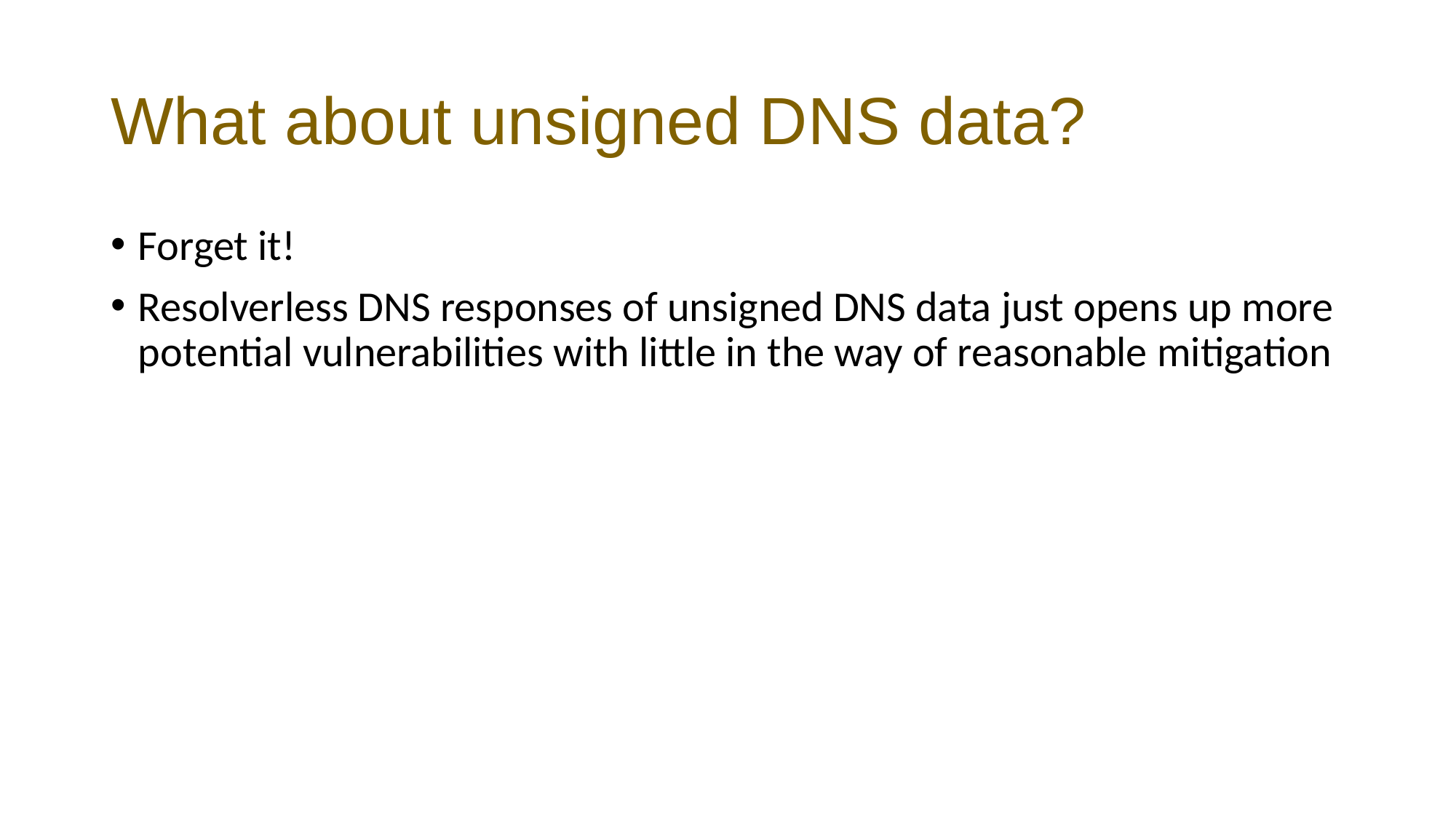

# What about unsigned DNS data?
Forget it!
Resolverless DNS responses of unsigned DNS data just opens up more potential vulnerabilities with little in the way of reasonable mitigation